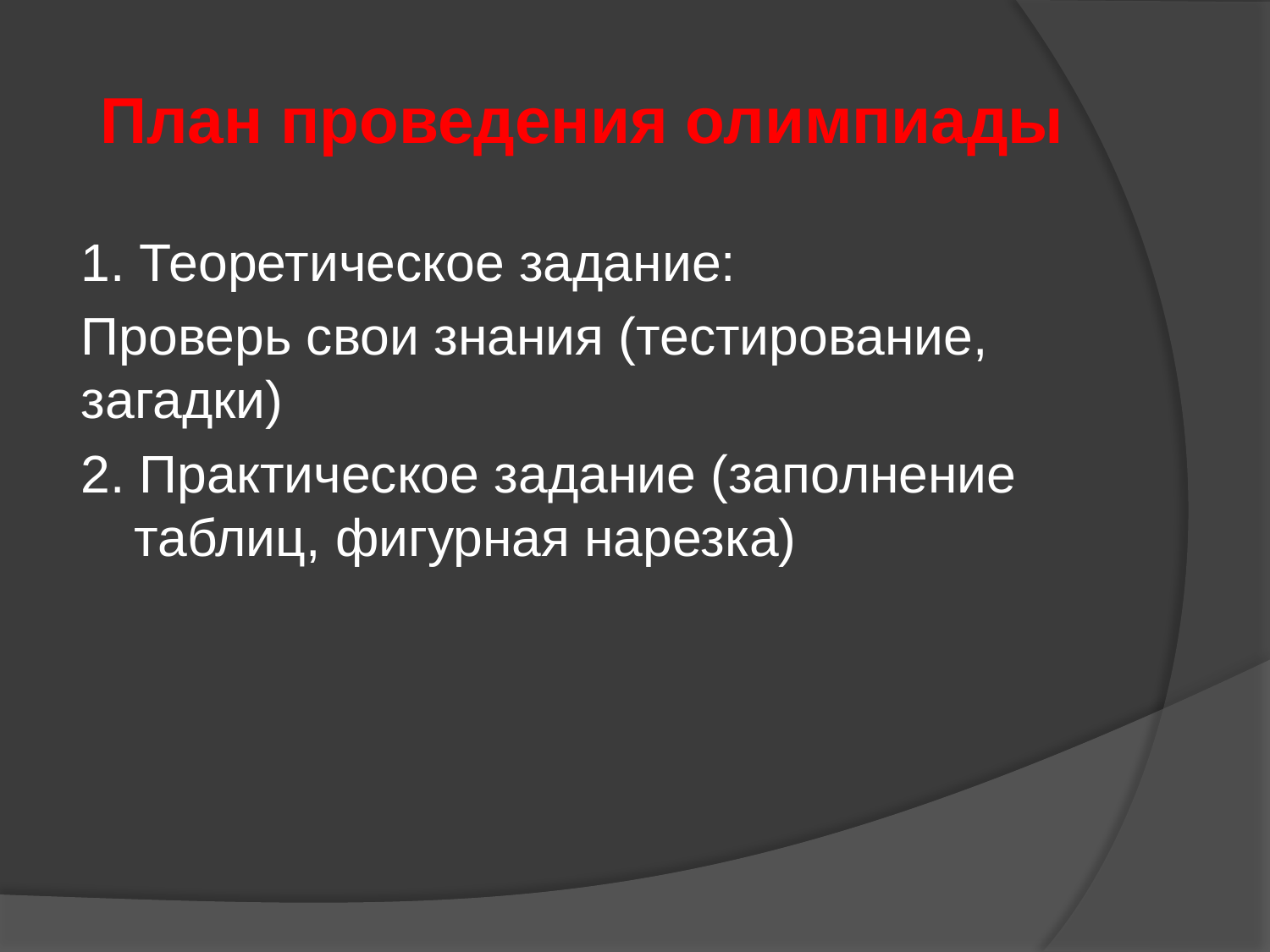

# План проведения олимпиады
1. Теоретическое задание:
Проверь свои знания (тестирование, загадки)
2. Практическое задание (заполнение таблиц, фигурная нарезка)